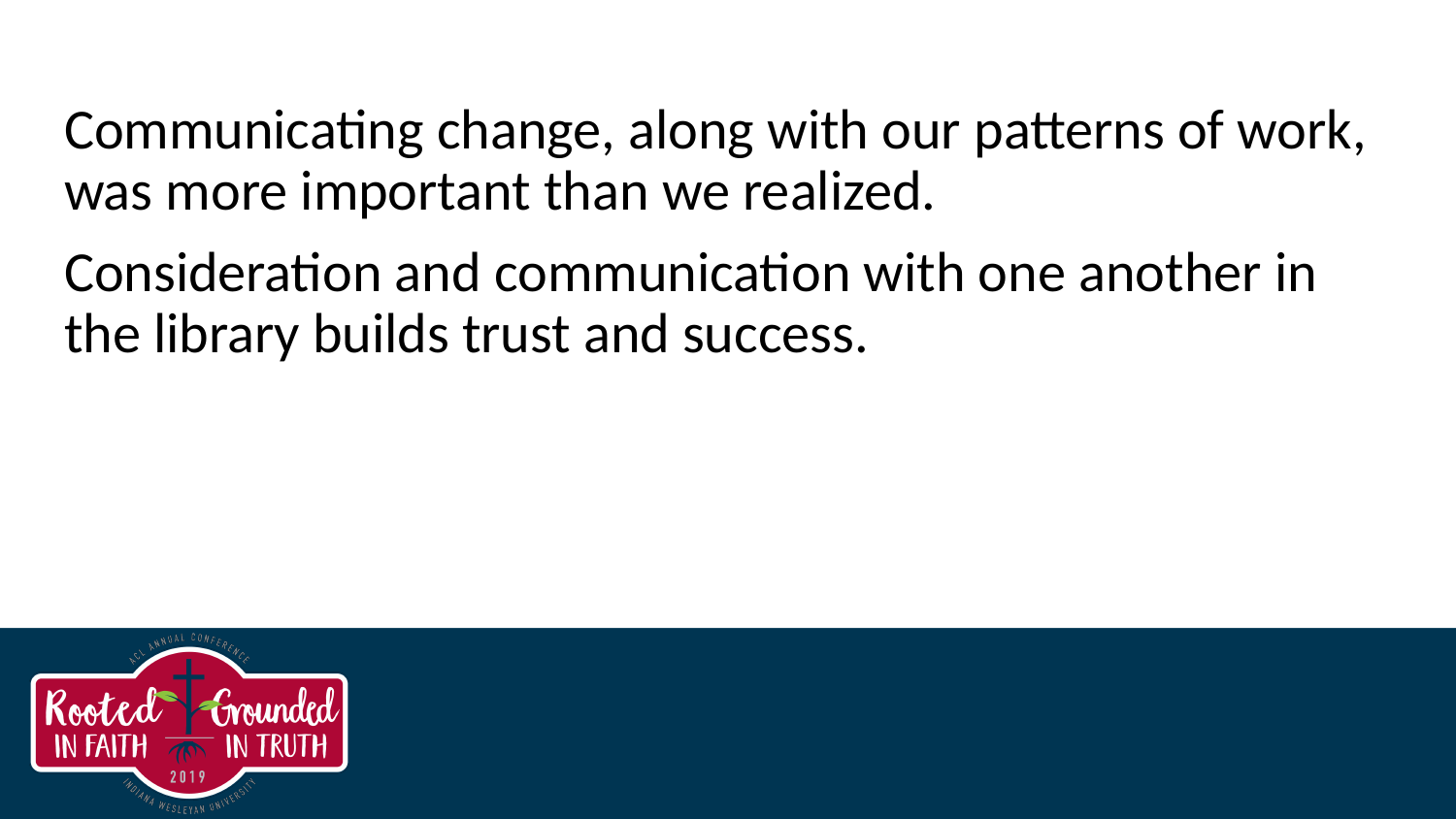

# Communicating change, along with our patterns of work, was more important than we realized.
Consideration and communication with one another in the library builds trust and success.